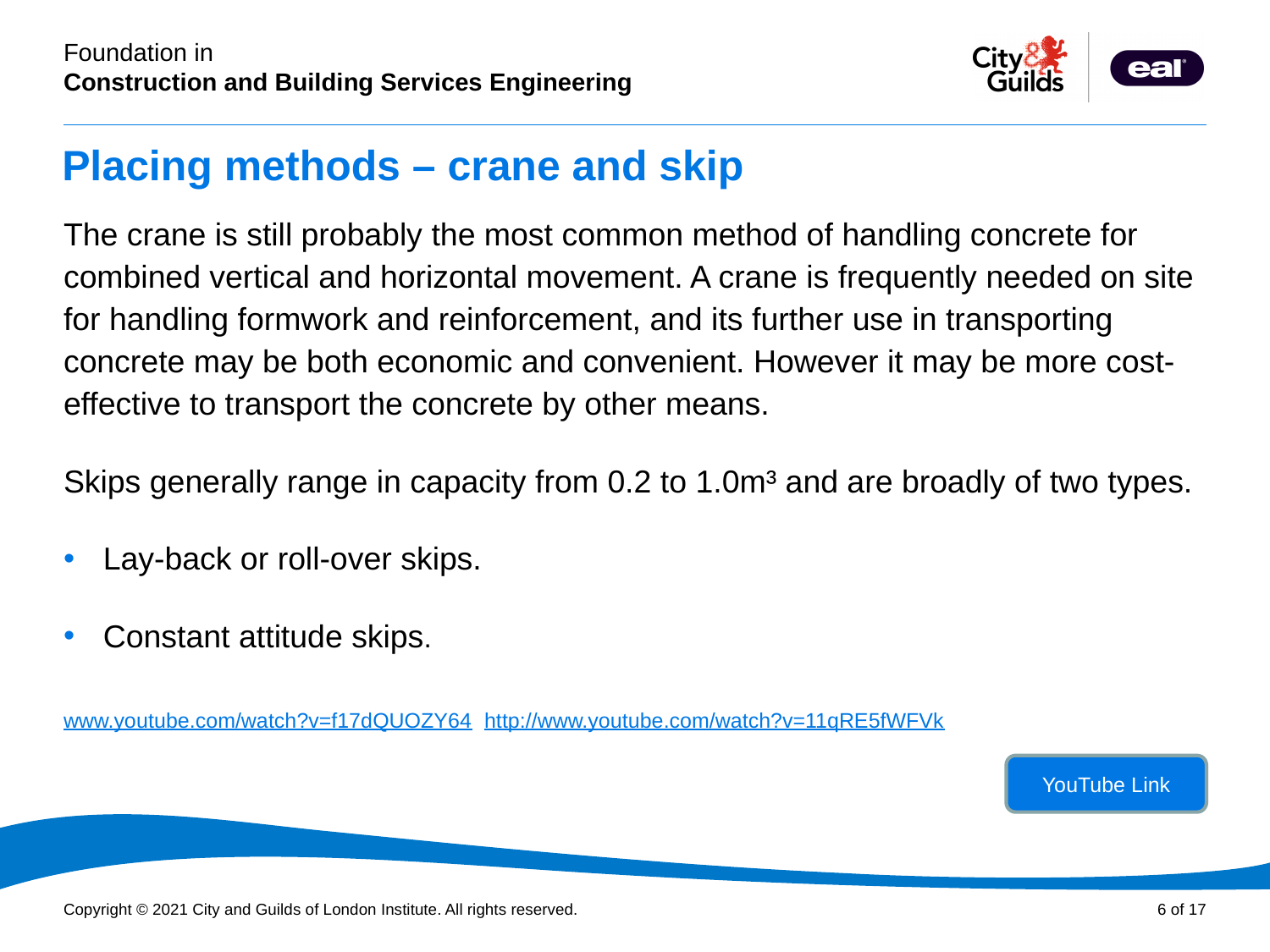

# Placing methods – crane and skip
The crane is still probably the most common method of handling concrete for combined vertical and horizontal movement. A crane is frequently needed on site for handling formwork and reinforcement, and its further use in transporting concrete may be both economic and convenient. However it may be more cost-effective to transport the concrete by other means.
Skips generally range in capacity from 0.2 to 1.0m³ and are broadly of two types.
Lay-back or roll-over skips.
Constant attitude skips.
www.youtube.com/watch?v=f17dQUOZY64  http://www.youtube.com/watch?v=11qRE5fWFVk

YouTube Link